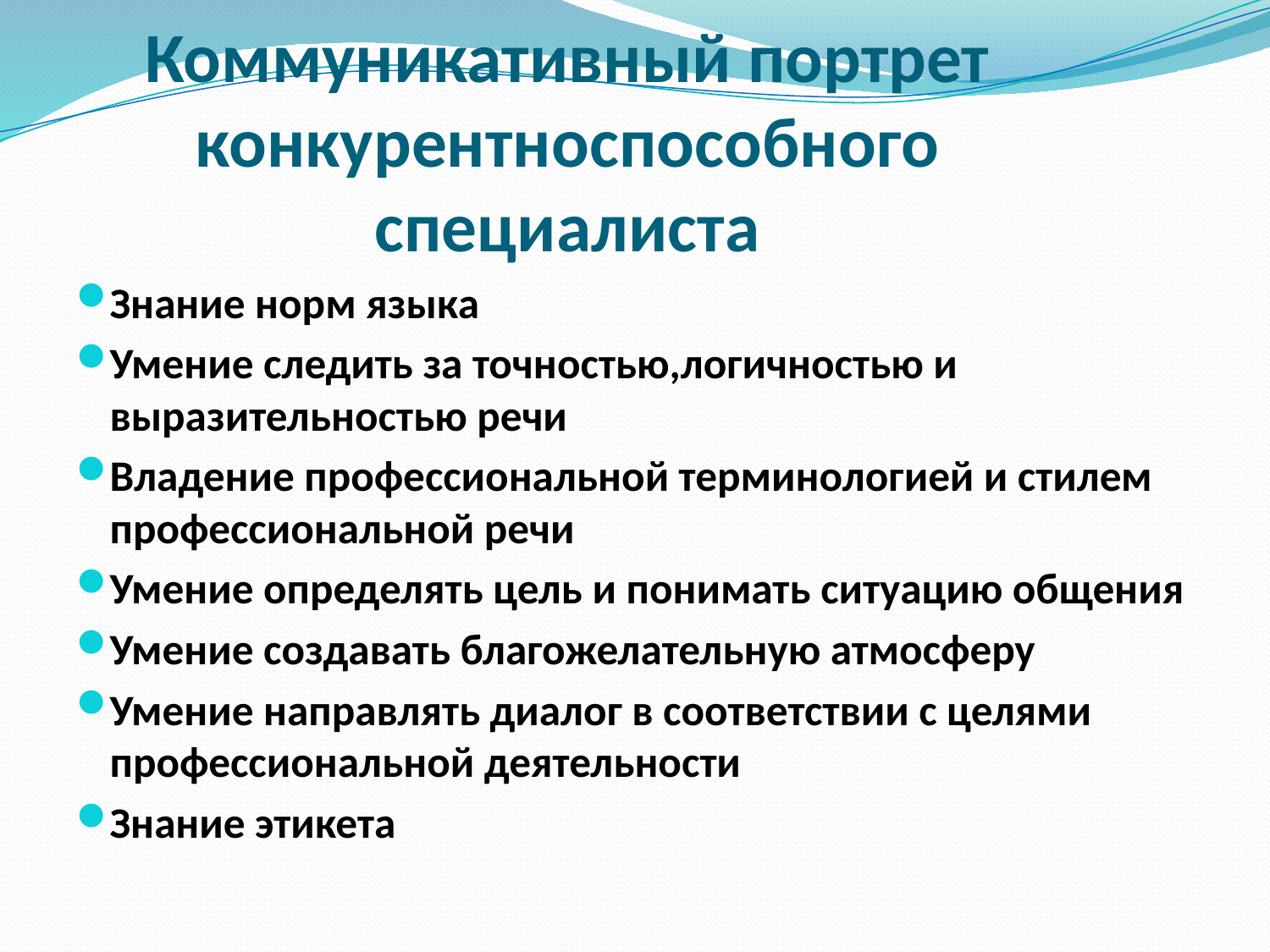

# Коммуникативный портрет конкурентноспособного специалиста
Знание норм языка
Умение следить за точностью,логичностью и выразительностью речи
Владение профессиональной терминологией и стилем профессиональной речи
Умение определять цель и понимать ситуацию общения
Умение создавать благожелательную атмосферу
Умение направлять диалог в соответствии с целями профессиональной деятельности
Знание этикета